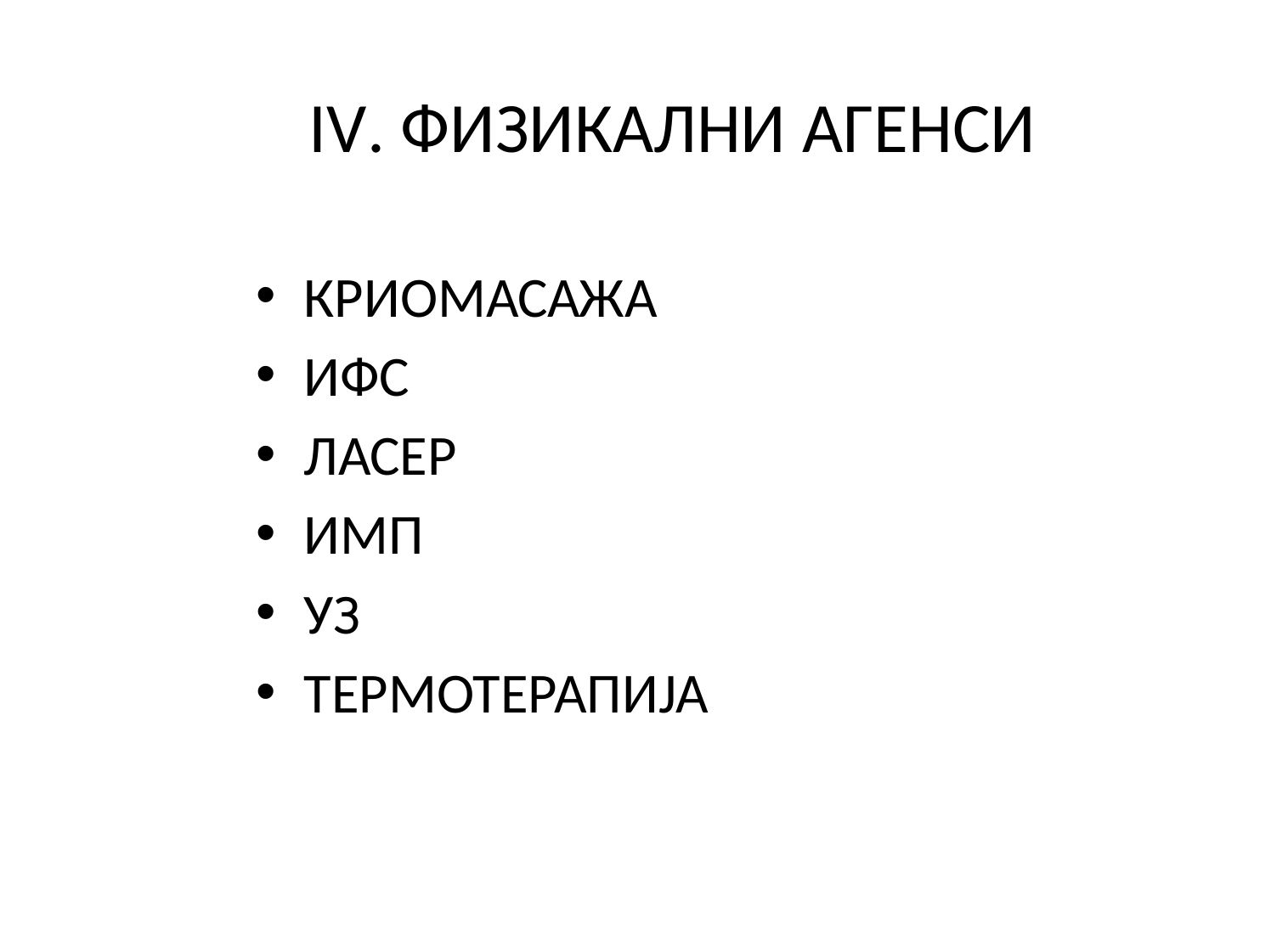

# IV. ФИЗИКАЛНИ АГЕНСИ
КРИОМАСАЖА
ИФС
ЛАСЕР
ИМП
УЗ
ТЕРМОТЕРАПИЈА